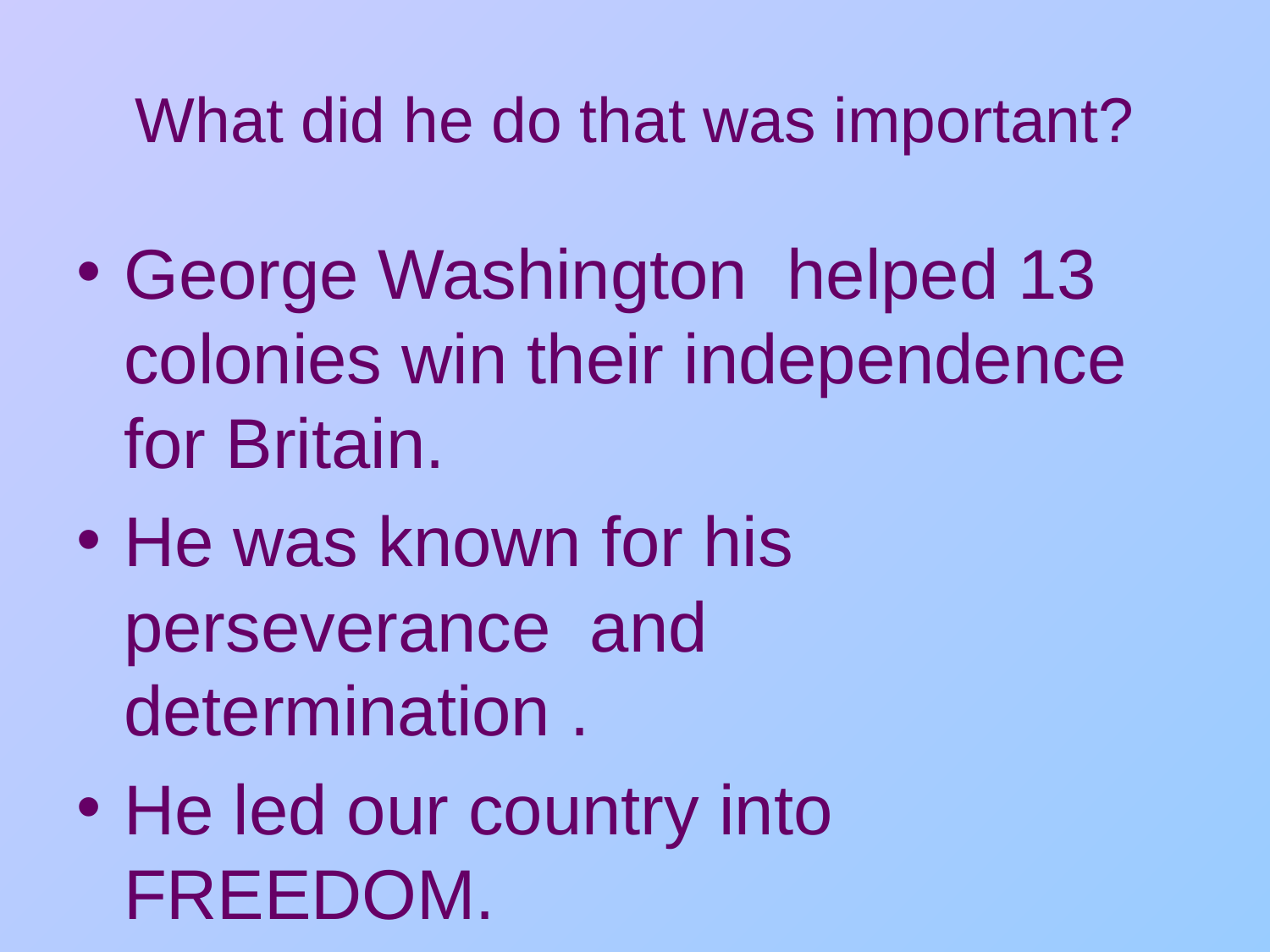

# What did he do that was important?
George Washington  helped 13 colonies win their independence for Britain.
He was known for his perseverance  and determination .
He led our country into FREEDOM.